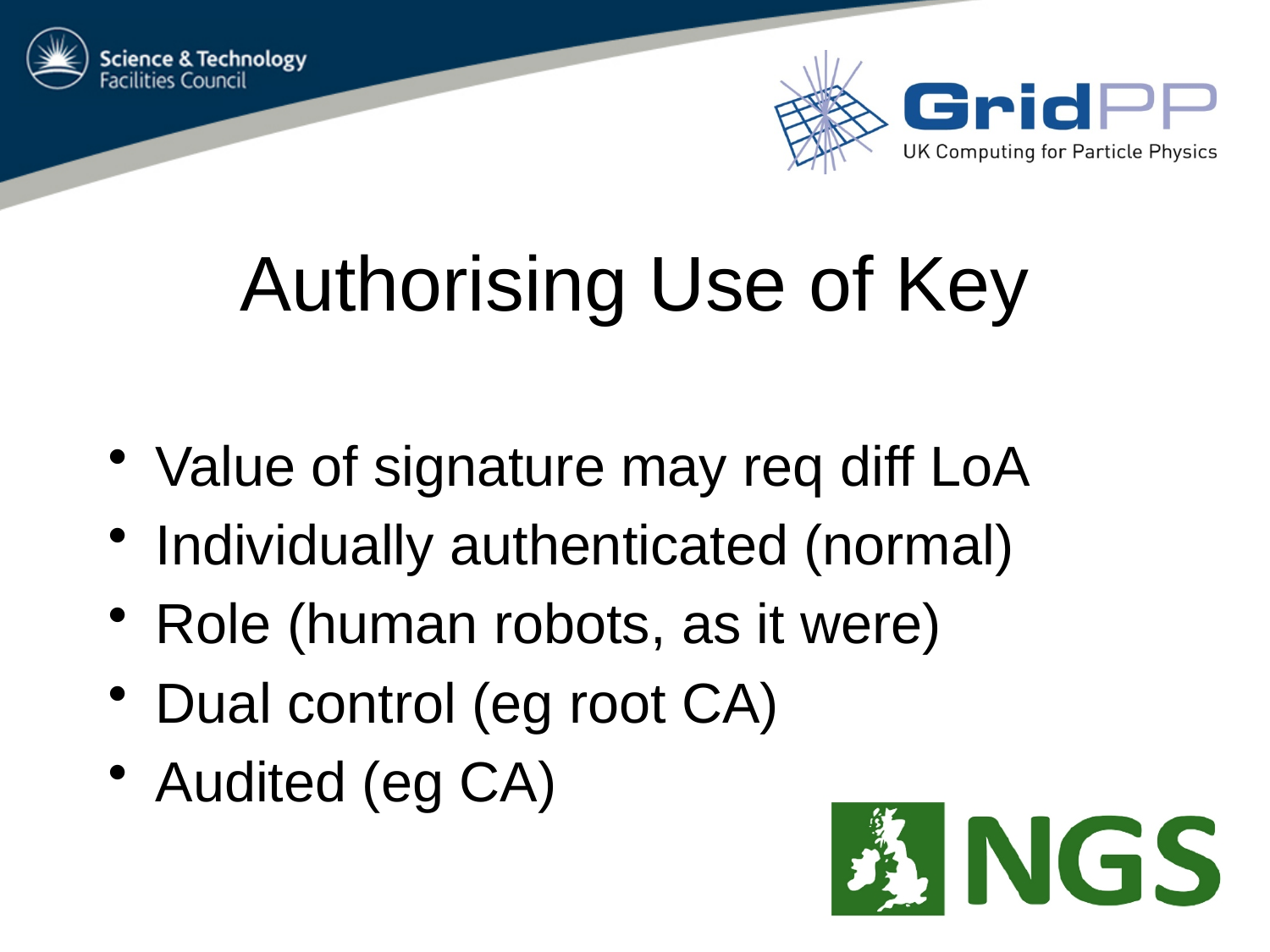

# Authorising Use of Key
Value of signature may req diff LoA
Individually authenticated (normal)
Role (human robots, as it were)
Dual control (eg root CA)
Audited (eg CA)